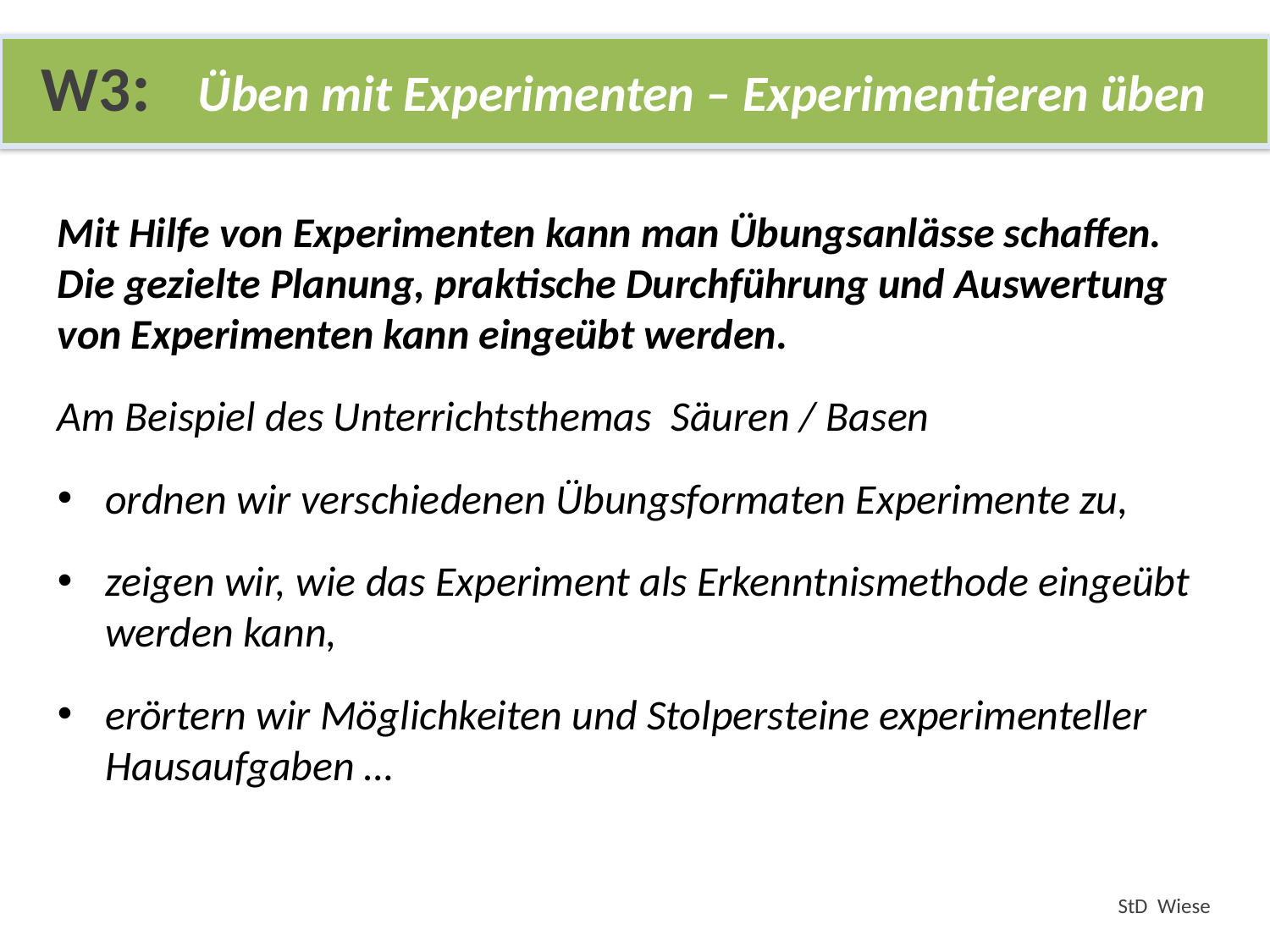

# W3:   Üben mit Experimenten – Experimentieren üben
Mit Hilfe von Experimenten kann man Übungsanlässe schaffen.
Die gezielte Planung, praktische Durchführung und Auswertung von Experimenten kann eingeübt werden.
Am Beispiel des Unterrichtsthemas  Säuren / Basen
ordnen wir verschiedenen Übungsformaten Experimente zu,
zeigen wir, wie das Experiment als Erkenntnismethode eingeübt werden kann,
erörtern wir Möglichkeiten und Stolpersteine experimenteller Hausaufgaben …
StD  Wiese